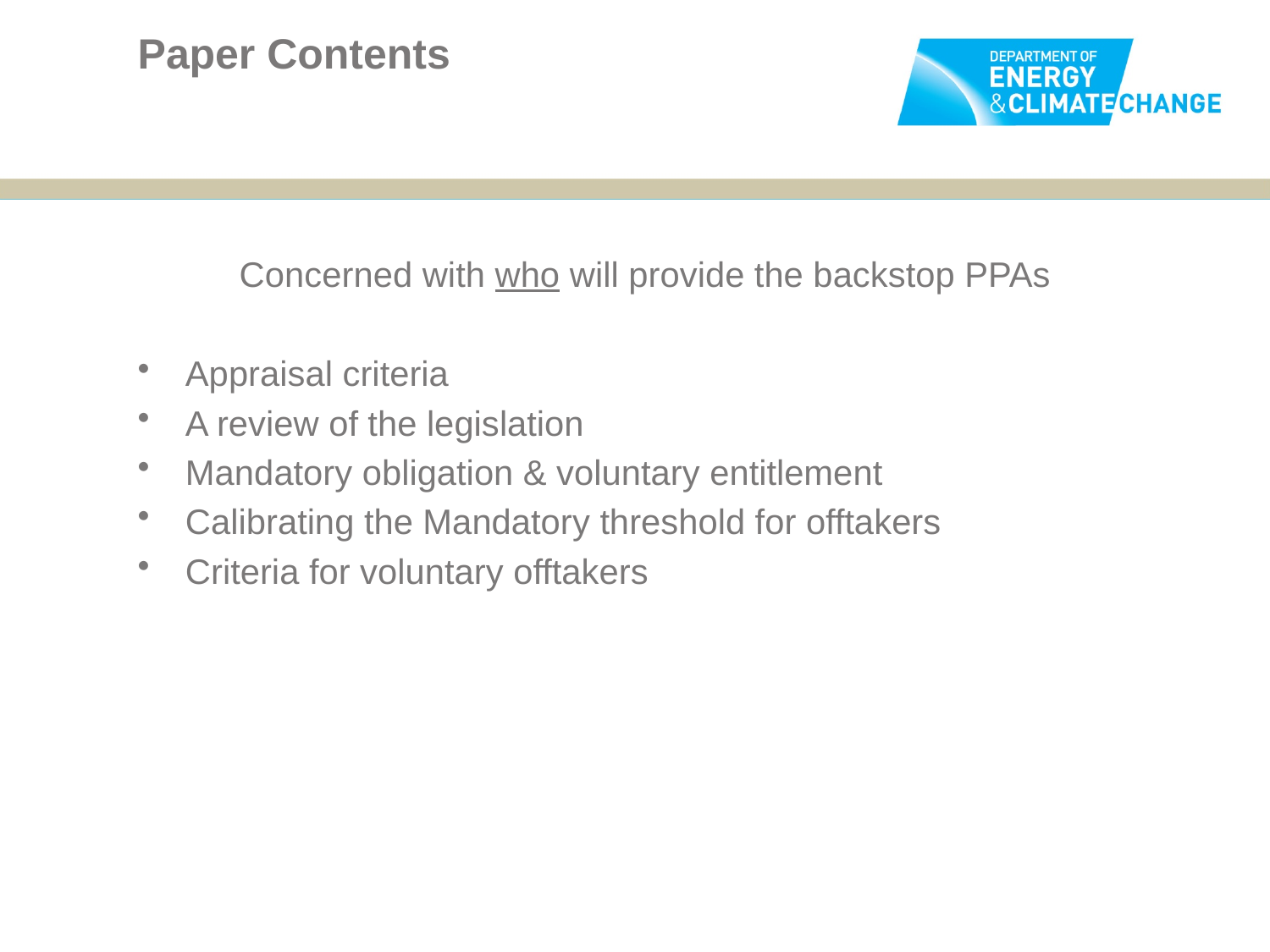

# Paper Contents
Concerned with who will provide the backstop PPAs

Appraisal criteria
A review of the legislation
Mandatory obligation & voluntary entitlement
Calibrating the Mandatory threshold for offtakers
Criteria for voluntary offtakers